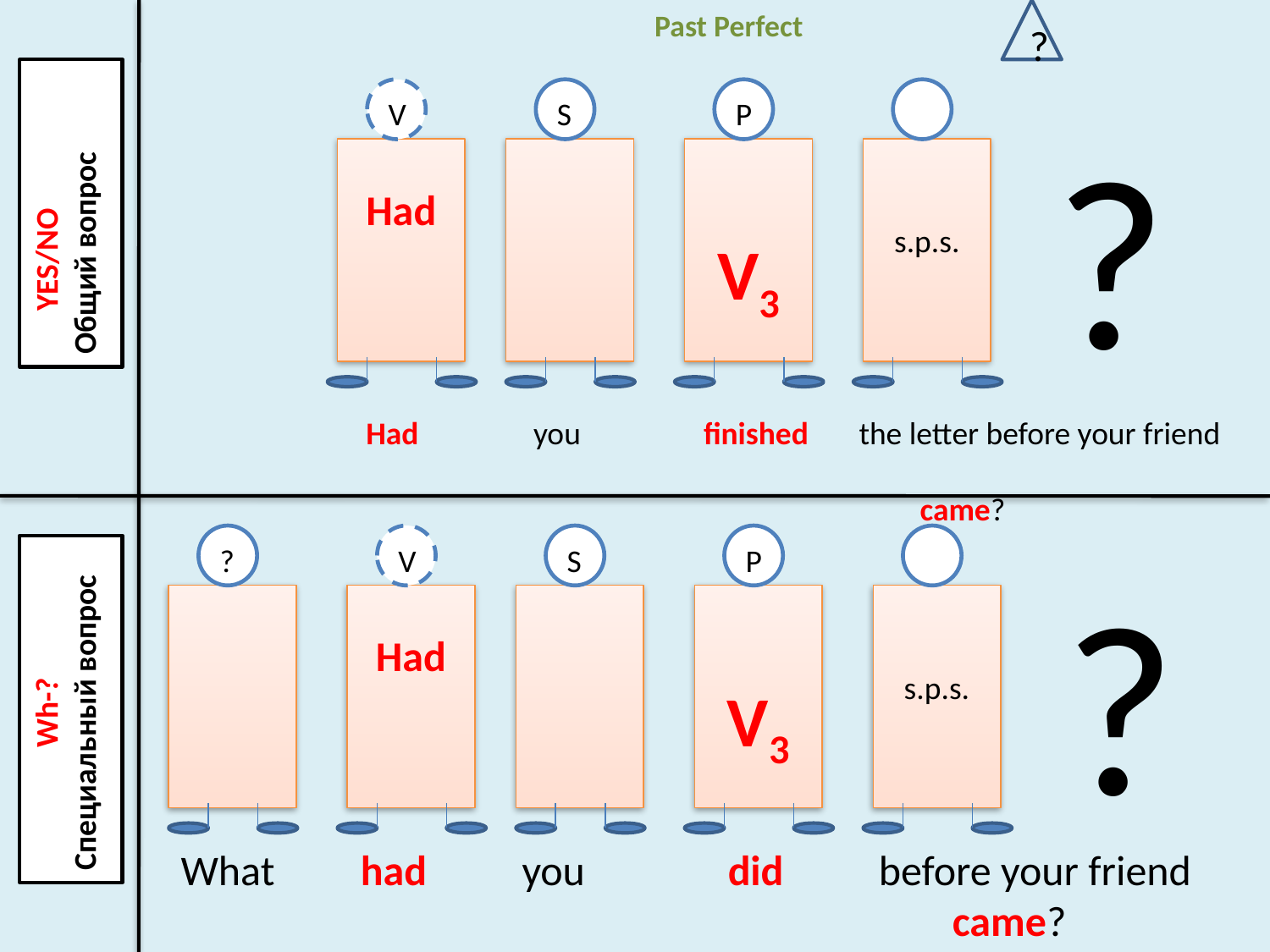

# Past Perfect
?
      Yes/no
Общий вопрос

V
S
P

?

Had

V3

s.p.s.

     Had                you                 finished       the letter before your friend
                                                                                  came?
?
V
S
P

                 Wh-?
Специальный вопрос
?

Had

V3

s.p.s.

 What         had          you               did          before your friend
                                                                                  came?